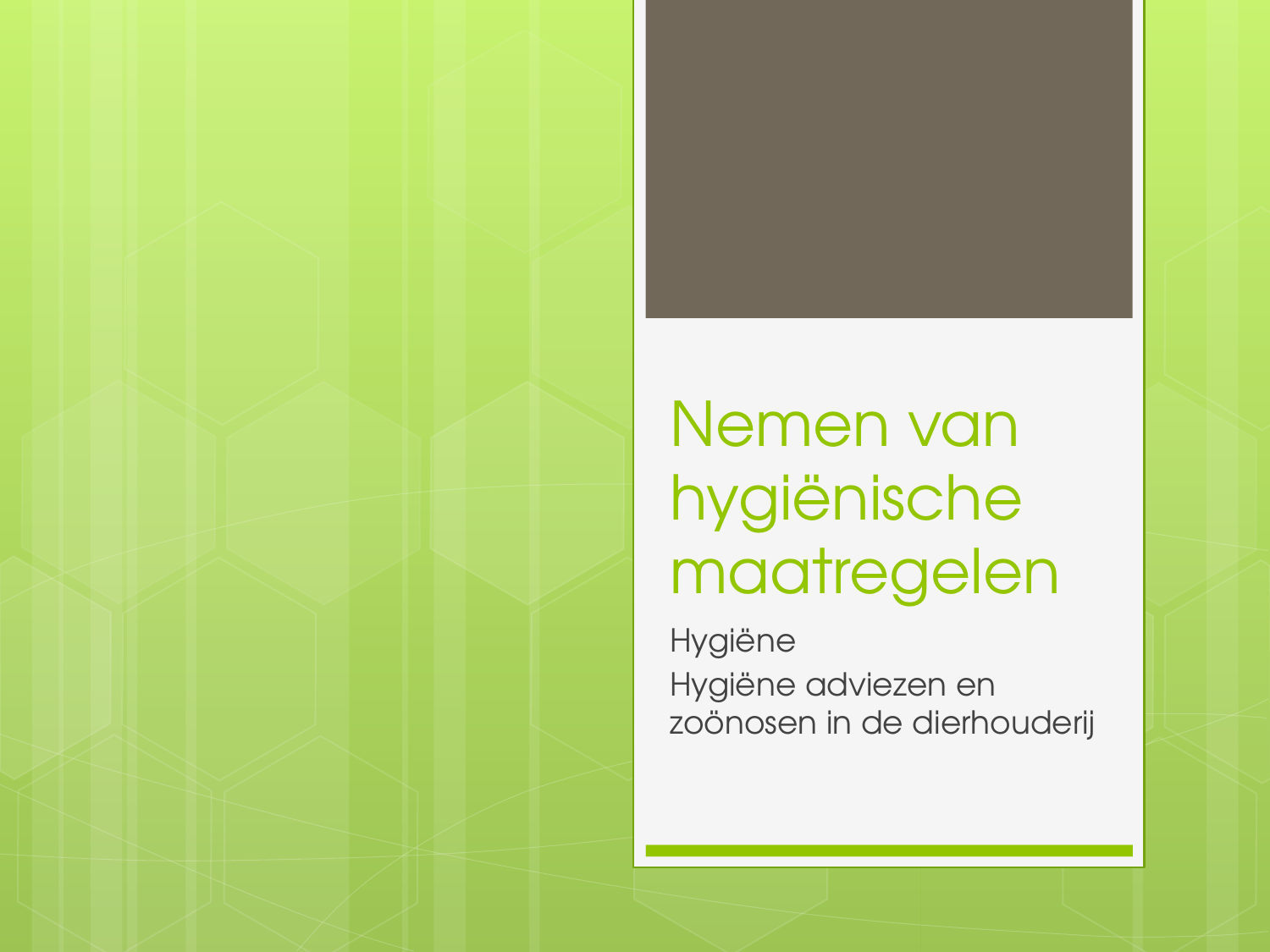

# Nemen van hygiënische maatregelen
Hygiëne
Hygiëne adviezen en zoönosen in de dierhouderij